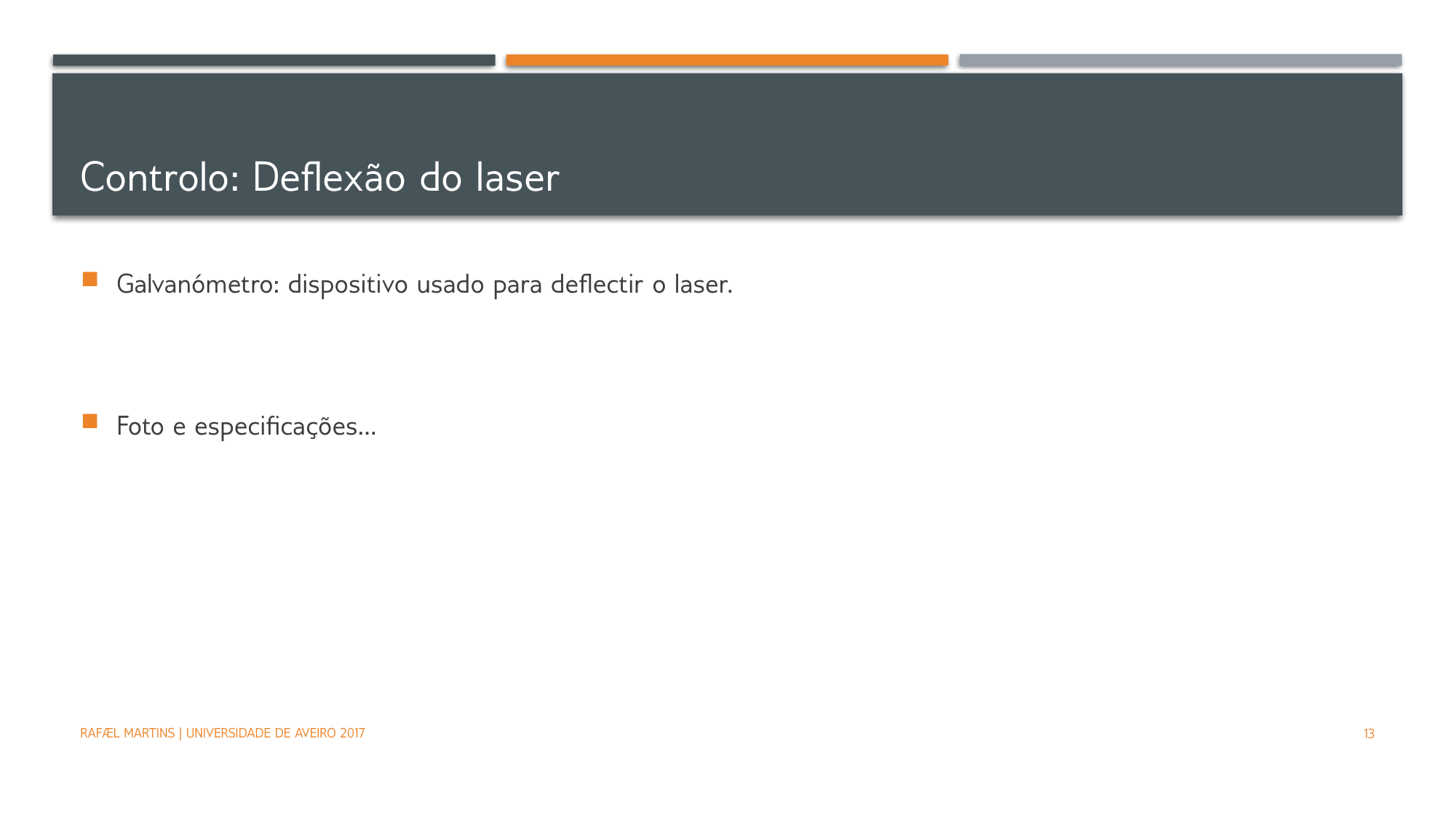

# Controlo: Deflexão do laser
Galvanómetro: dispositivo usado para deflectir o laser.

Foto e especificações…

Rafael Martins | Universidade de Aveiro 2017
13